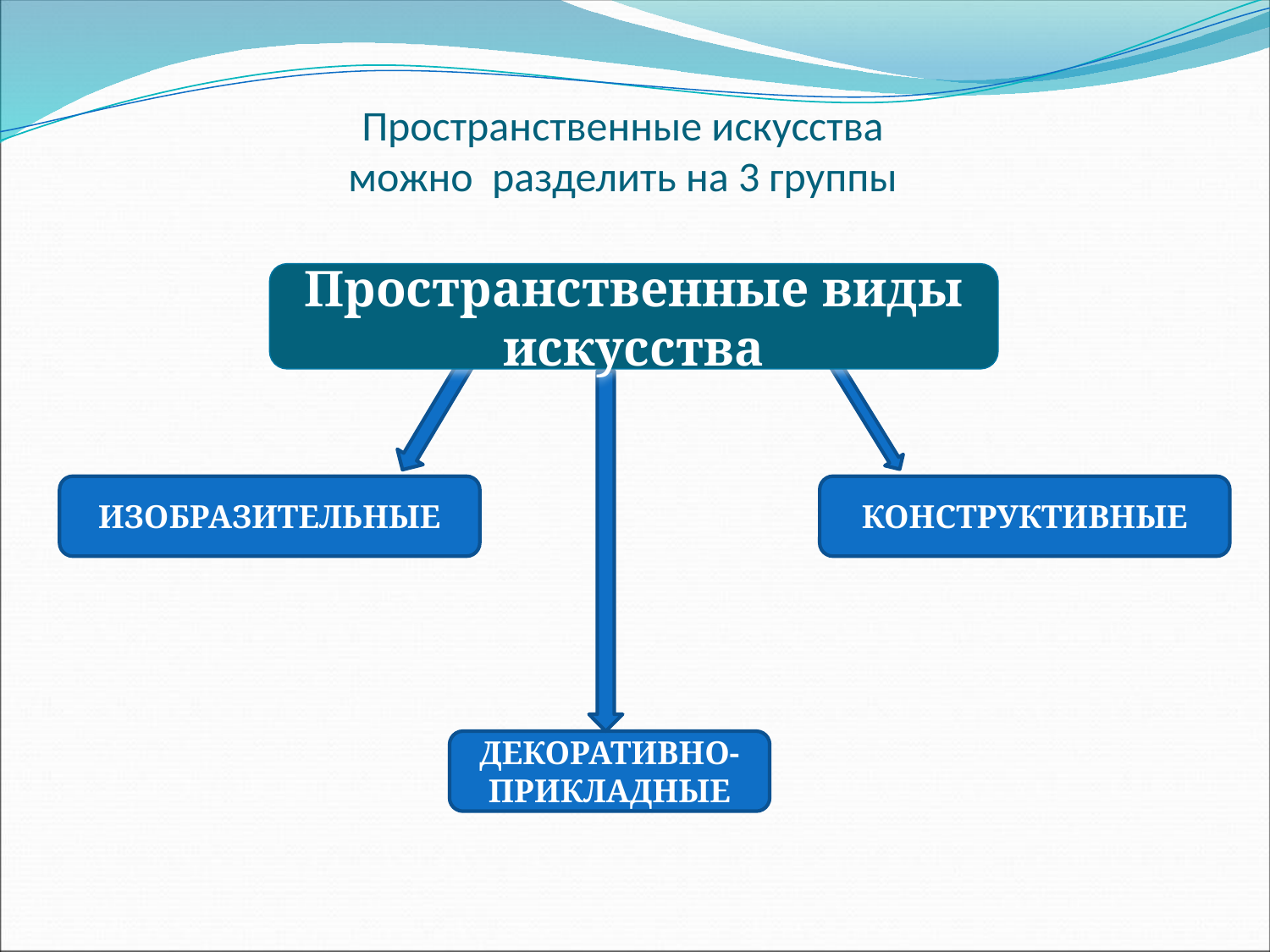

# Пространственные искусства можно  разделить на 3 группы
Пространственные виды искусства

ИЗОБРАЗИТЕЛЬНЫЕ
КОНСТРУКТИВНЫЕ
ДЕКОРАТИВНО-ПРИКЛАДНЫЕ